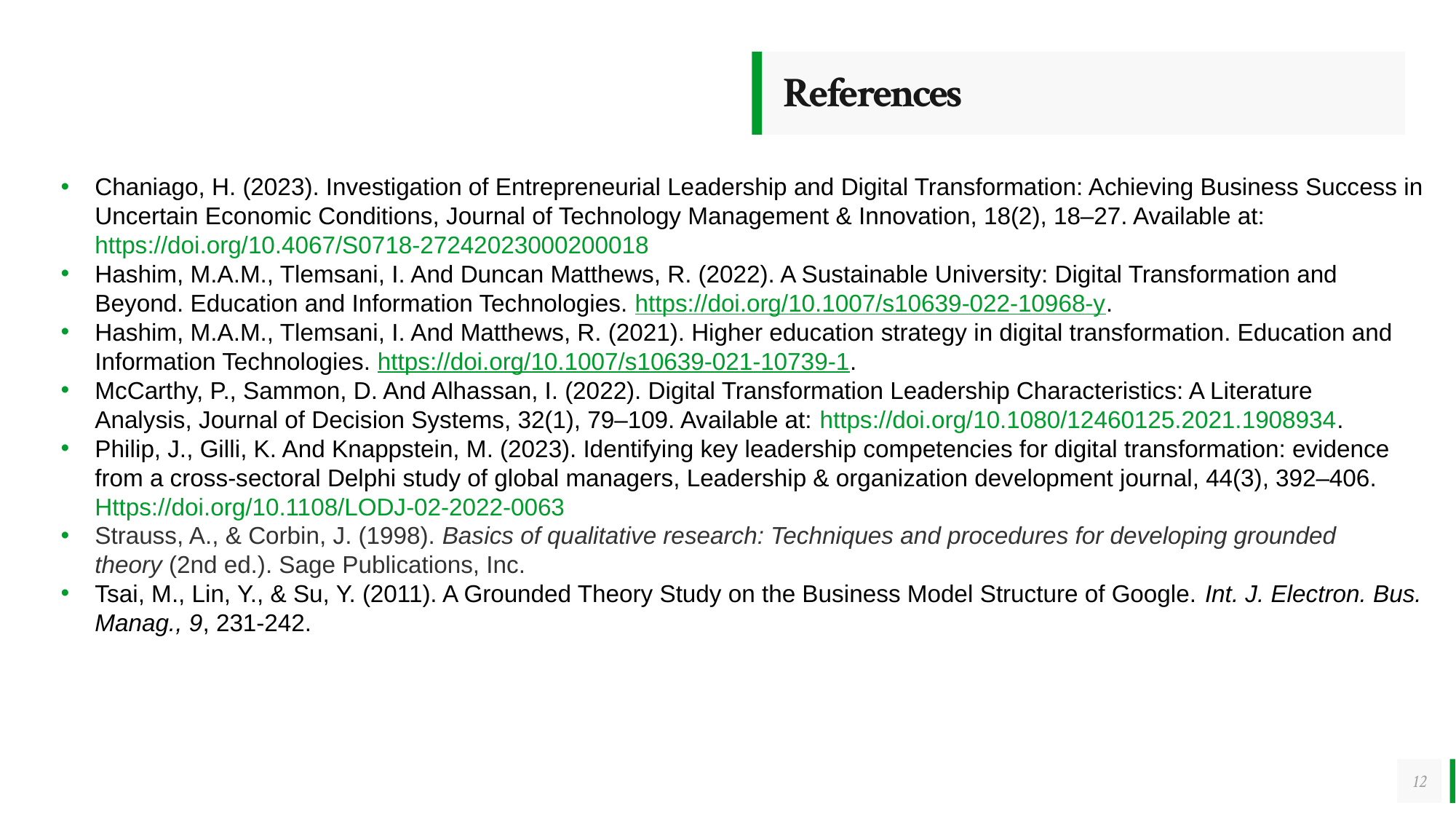

# References
Chaniago, H. (2023). Investigation of Entrepreneurial Leadership and Digital Transformation: Achieving Business Success in Uncertain Economic Conditions, Journal of Technology Management & Innovation, 18(2), 18–27. Available at: https://doi.org/10.4067/S0718-27242023000200018
Hashim, M.A.M., Tlemsani, I. And Duncan Matthews, R. (2022). A Sustainable University: Digital Transformation and Beyond. Education and Information Technologies. https://doi.org/10.1007/s10639-022-10968-y.
Hashim, M.A.M., Tlemsani, I. And Matthews, R. (2021). Higher education strategy in digital transformation. Education and Information Technologies. https://doi.org/10.1007/s10639-021-10739-1.
McCarthy, P., Sammon, D. And Alhassan, I. (2022). Digital Transformation Leadership Characteristics: A Literature Analysis, Journal of Decision Systems, 32(1), 79–109. Available at: https://doi.org/10.1080/12460125.2021.1908934.
Philip, J., Gilli, K. And Knappstein, M. (2023). Identifying key leadership competencies for digital transformation: evidence from a cross-sectoral Delphi study of global managers, Leadership & organization development journal, 44(3), 392–406.  Https://doi.org/10.1108/LODJ-02-2022-0063
Strauss, A., & Corbin, J. (1998). Basics of qualitative research: Techniques and procedures for developing grounded theory (2nd ed.). Sage Publications, Inc.
Tsai, M., Lin, Y., & Su, Y. (2011). A Grounded Theory Study on the Business Model Structure of Google. Int. J. Electron. Bus. Manag., 9, 231-242.

12